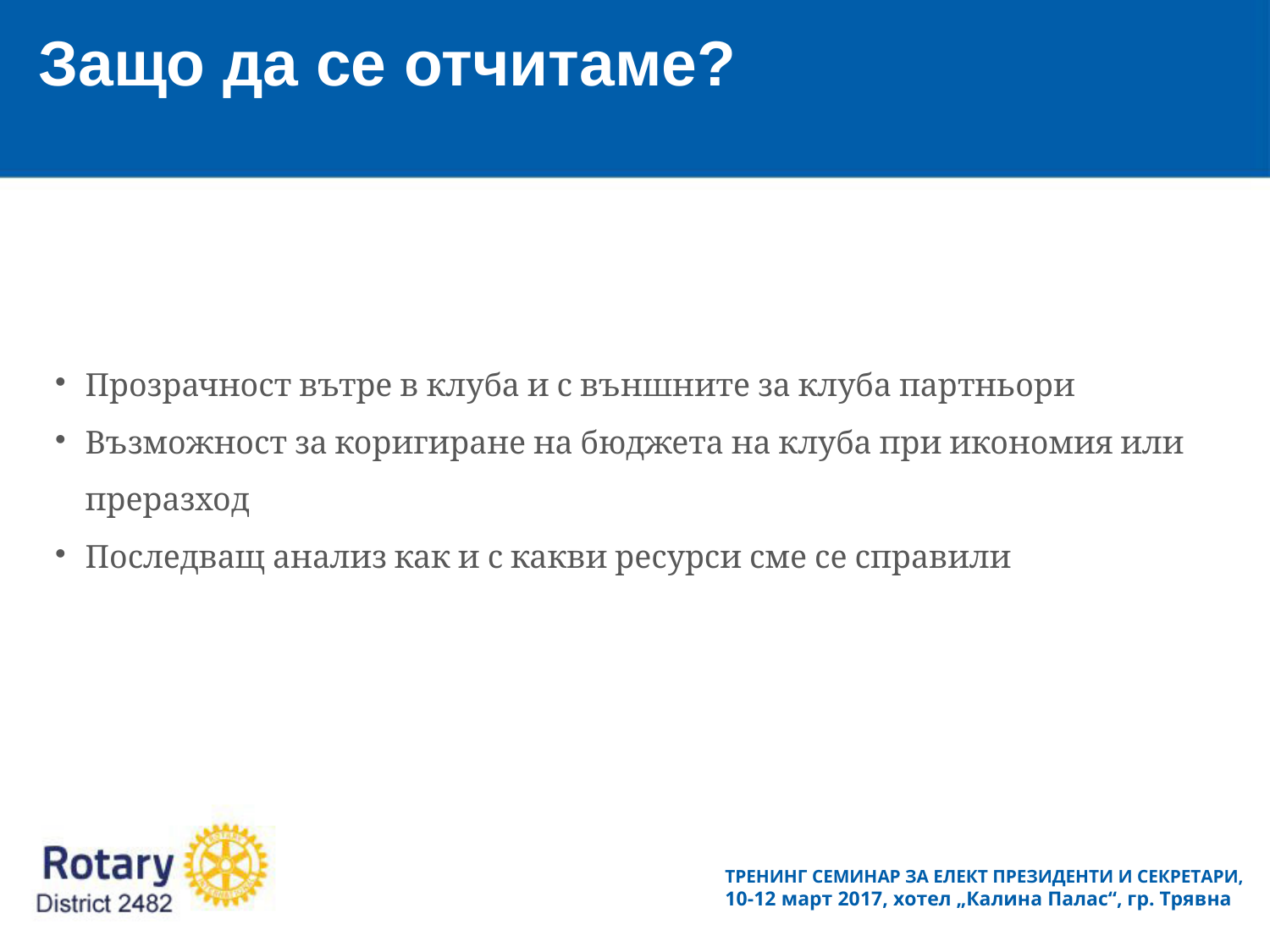

Защо да се отчитаме?
Прозрачност вътре в клуба и с външните за клуба партньори
Възможност за коригиране на бюджета на клуба при икономия или преразход
Последващ анализ как и с какви ресурси сме се справили